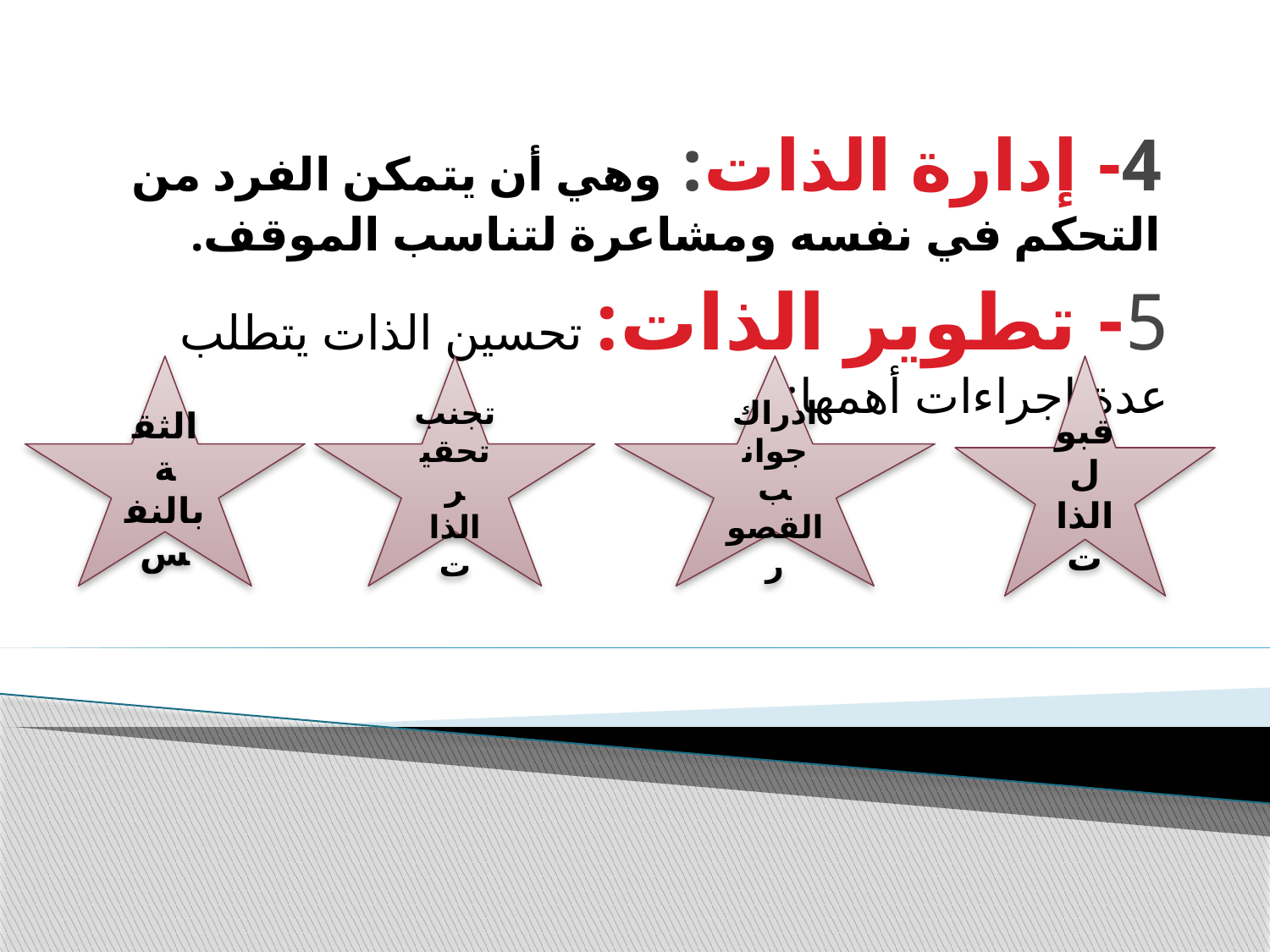

# 4- إدارة الذات: وهي أن يتمكن الفرد من التحكم في نفسه ومشاعرة لتناسب الموقف.
5- تطوير الذات: تحسين الذات يتطلب عدة اجراءات أهمها:

الثقة بالنفس
تجنب تحقير الذات
ادراك جوانب القصور
قبول الذات